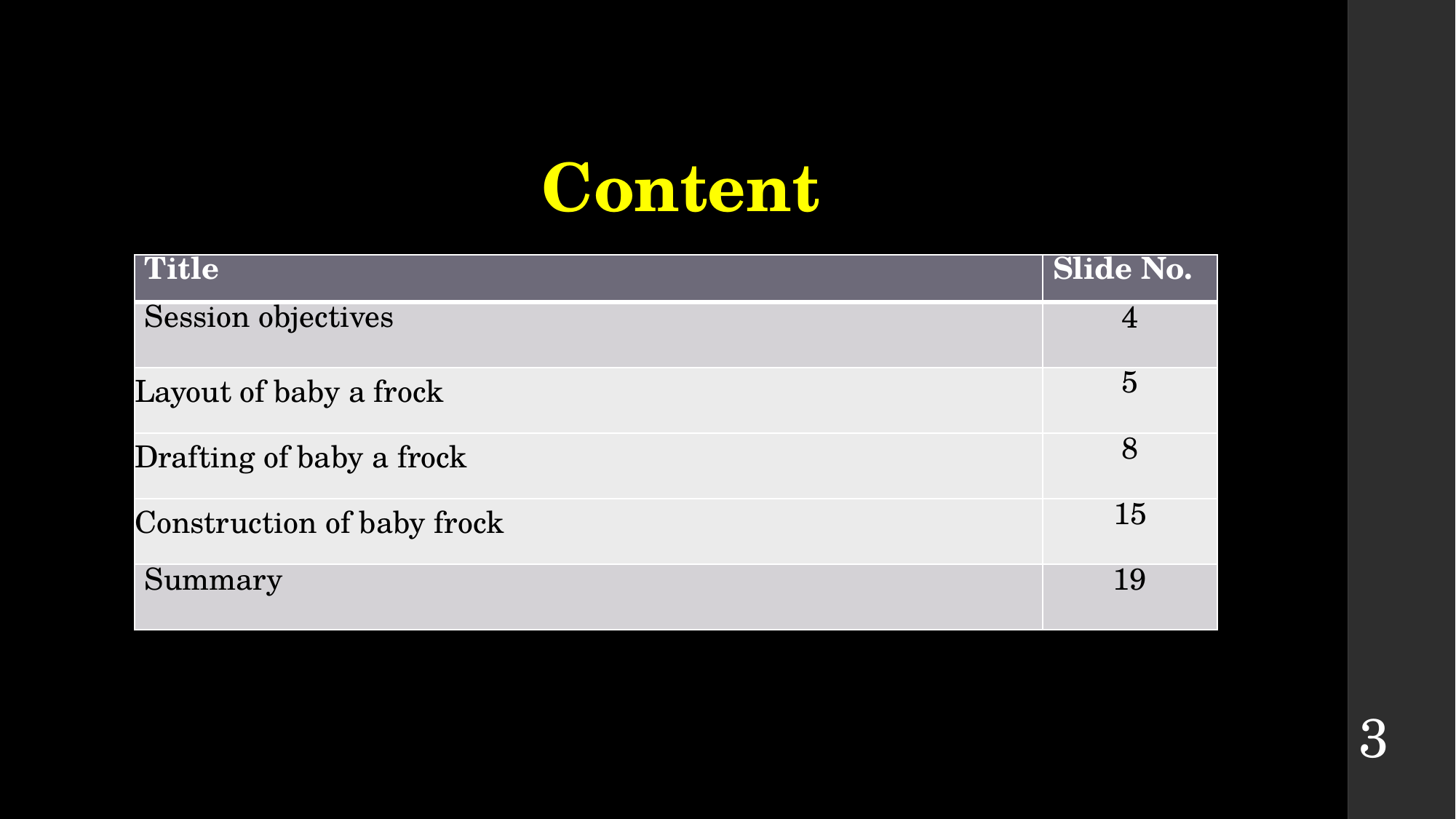

# Content
| Title | Slide No. |
| --- | --- |
| Session objectives | 4 |
| Layout of baby a frock | 5 |
| Drafting of baby a frock | 8 |
| Construction of baby frock | 15 |
| Summary | 19 |
3